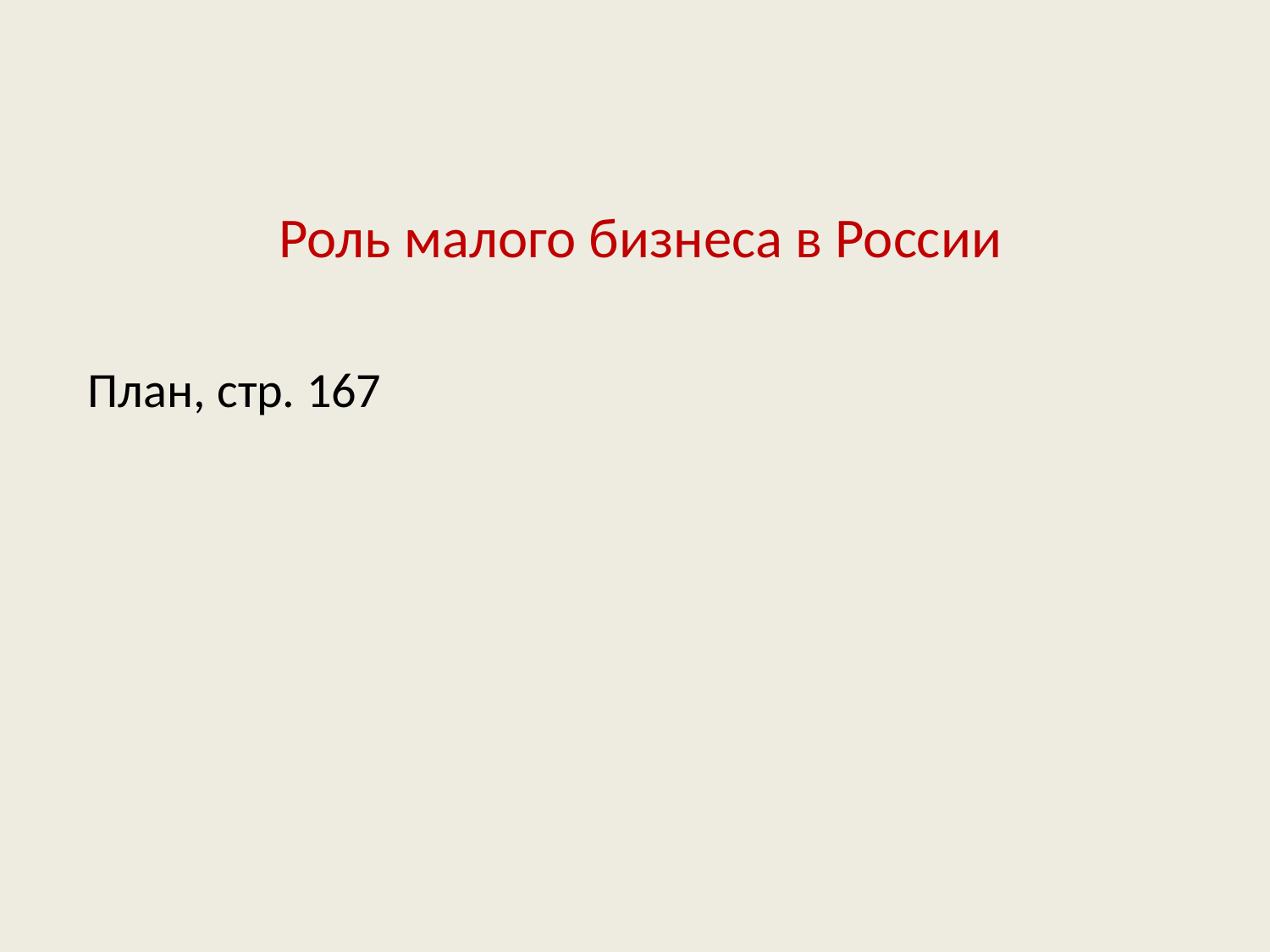

Роль малого бизнеса в России

План, стр. 167